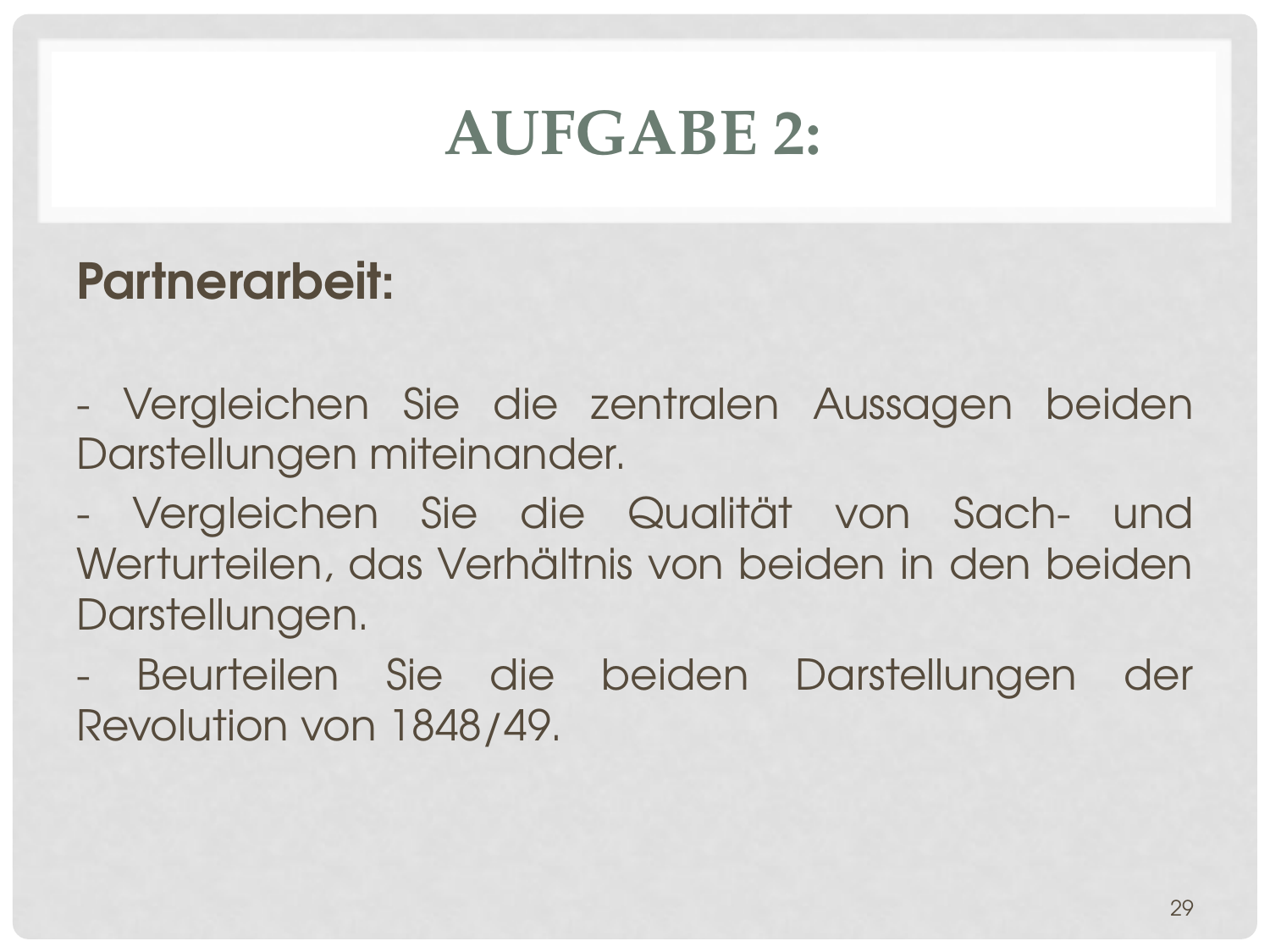

# AUFGABE 2:
Partnerarbeit:

- Vergleichen Sie die zentralen Aussagen beiden Darstellungen miteinander.
- Vergleichen Sie die Qualität von Sach- und Werturteilen, das Verhältnis von beiden in den beiden Darstellungen.
- Beurteilen Sie die beiden Darstellungen der Revolution von 1848/49.

29